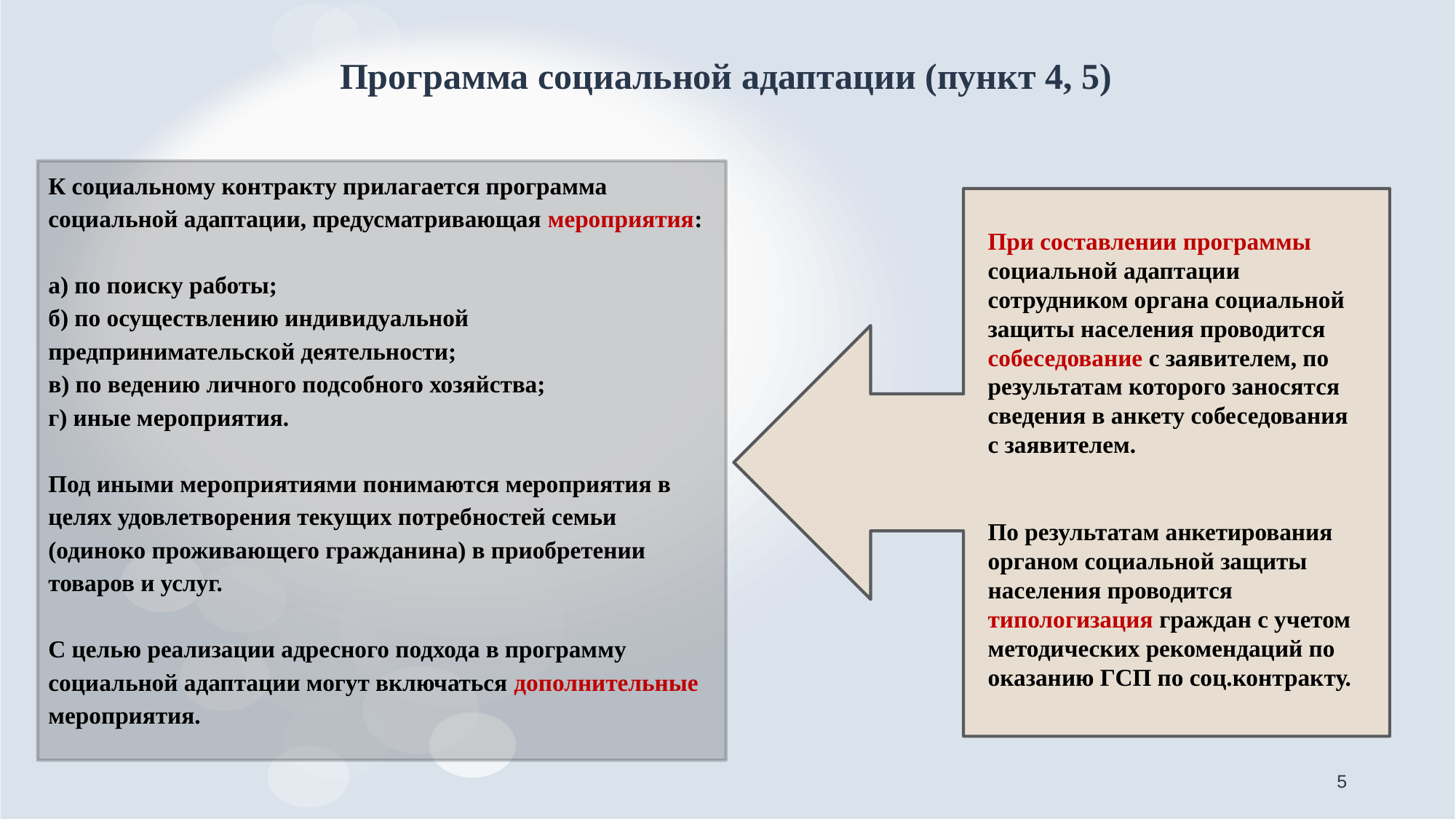

# Программа социальной адаптации (пункт 4, 5)

К социальному контракту прилагается программа социальной адаптации, предусматривающая мероприятия:
а) по поиску работы;
б) по осуществлению индивидуальной предпринимательской деятельности;
в) по ведению личного подсобного хозяйства;
г) иные мероприятия.

Под иными мероприятиями понимаются мероприятия в целях удовлетворения текущих потребностей семьи (одиноко проживающего гражданина) в приобретении товаров и услуг.
С целью реализации адресного подхода в программу социальной адаптации могут включаться дополнительные мероприятия.

При составлении программы социальной адаптации сотрудником органа социальной защиты населения проводится собеседование с заявителем, по результатам которого заносятся сведения в анкету собеседования с заявителем.
По результатам анкетирования органом социальной защиты населения проводится типологизация граждан с учетом методических рекомендаций по оказанию ГСП по соц.контракту.
5